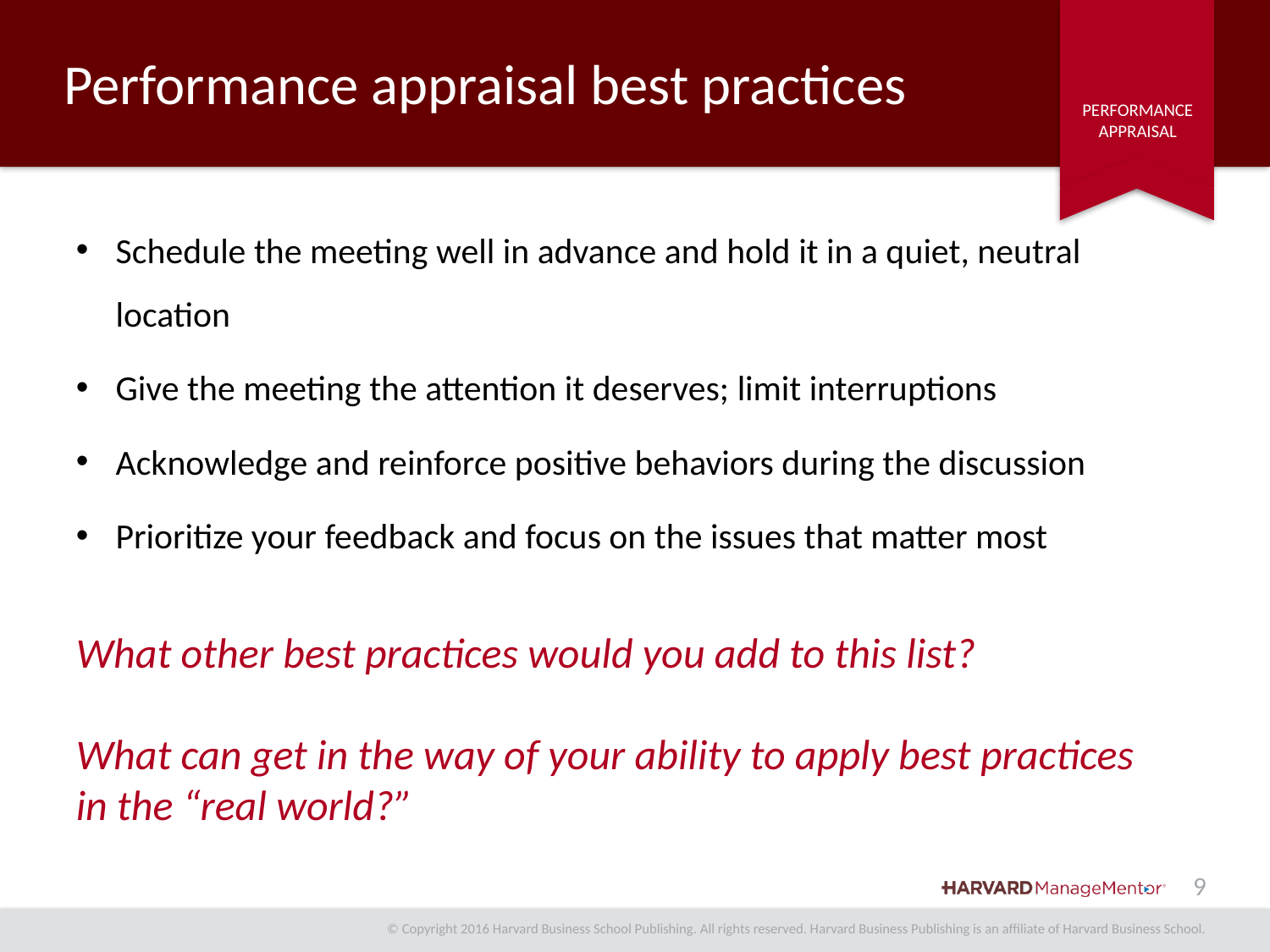

# Performance appraisal best practices
Schedule the meeting well in advance and hold it in a quiet, neutral location
Give the meeting the attention it deserves; limit interruptions
Acknowledge and reinforce positive behaviors during the discussion
Prioritize your feedback and focus on the issues that matter most

What other best practices would you add to this list?

What can get in the way of your ability to apply best practices in the “real world?”